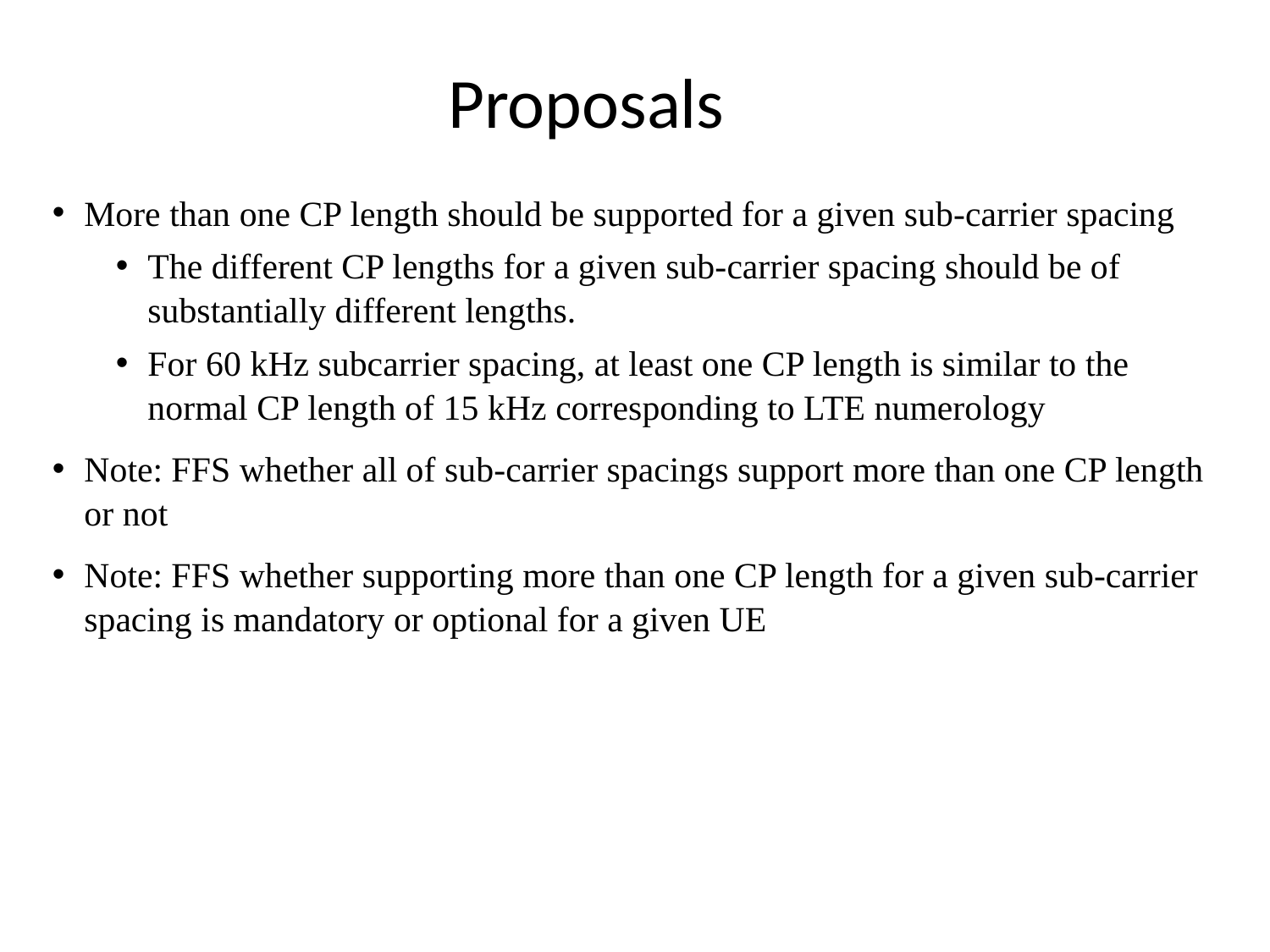

# Proposals
More than one CP length should be supported for a given sub-carrier spacing
The different CP lengths for a given sub-carrier spacing should be of substantially different lengths.
For 60 kHz subcarrier spacing, at least one CP length is similar to the normal CP length of 15 kHz corresponding to LTE numerology
Note: FFS whether all of sub-carrier spacings support more than one CP length or not
Note: FFS whether supporting more than one CP length for a given sub-carrier spacing is mandatory or optional for a given UE